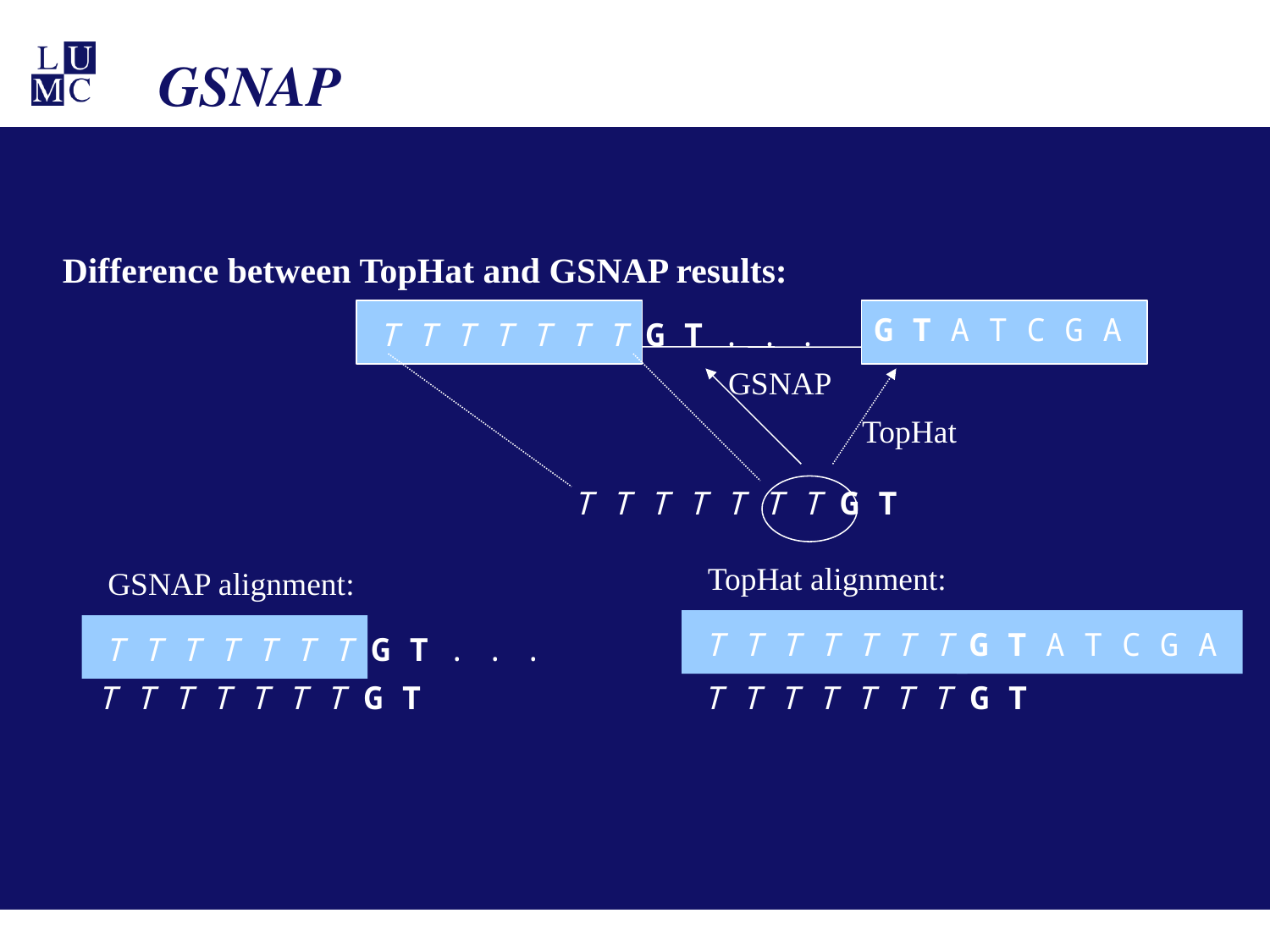

# GSNAP
Difference between TopHat and GSNAP results:

G T A T C G A
T T T T T T T G T . . .

GSNAP

TopHat

T T T T T T T G T
TopHat alignment:
GSNAP alignment:

T T T T T T T G C . . .
G T A T C G A
T T T T T T T G T . . .

T T T T T T T G T
T T T T T T T G T